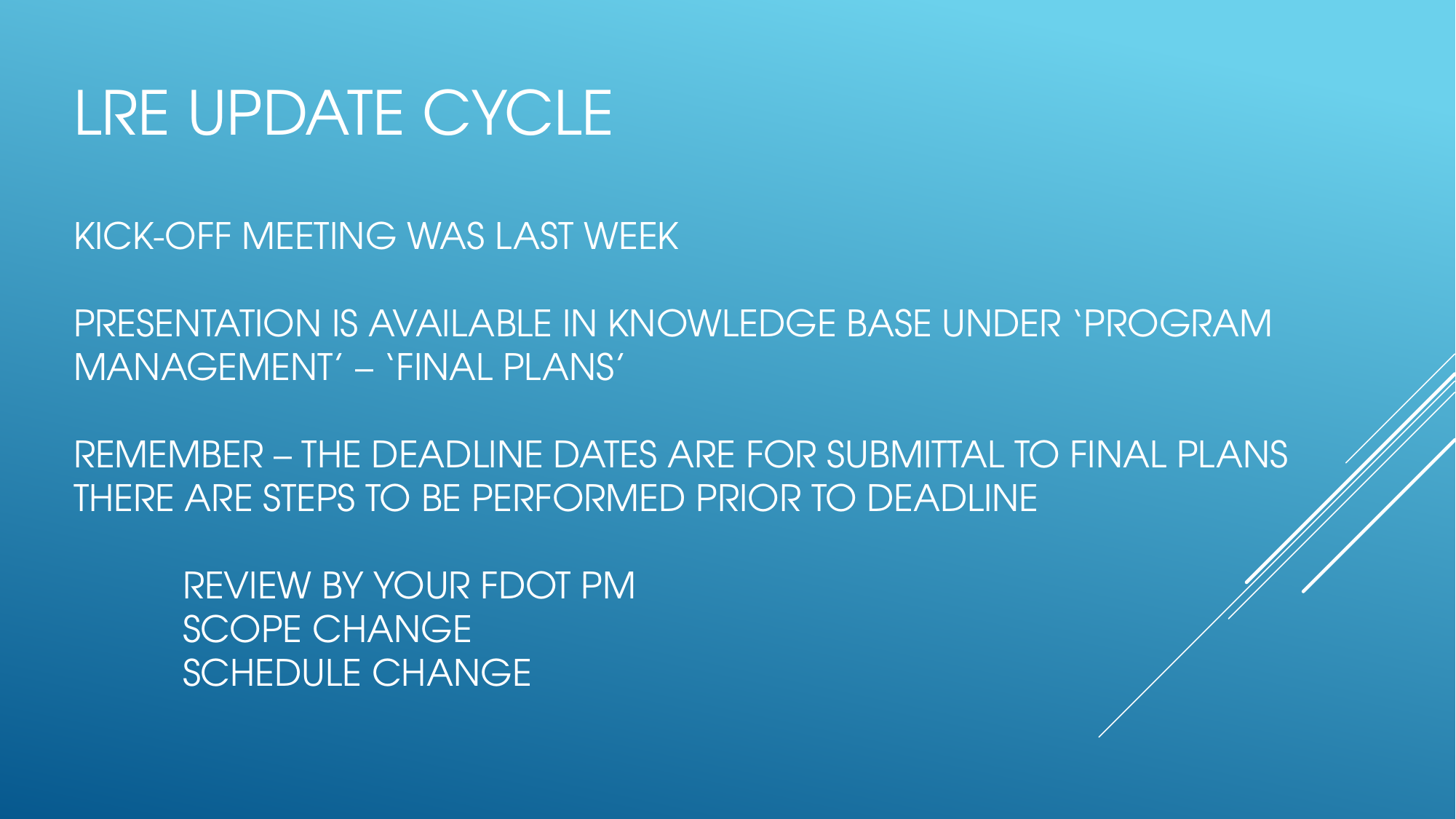

# LRE UPDATE CYCLE KICK-OFF MEETING WAS LAST WEEK PRESENTATION IS AVAILABLE IN KNOWLEDGE BASE UNDER ‘PROGRAM MANAGEMENT’ – ‘FINAL PLANS’ remember – the deadline dates are for submittal to final plans there are steps to be performed prior to deadline review by your FDOT PM scope change schedule change